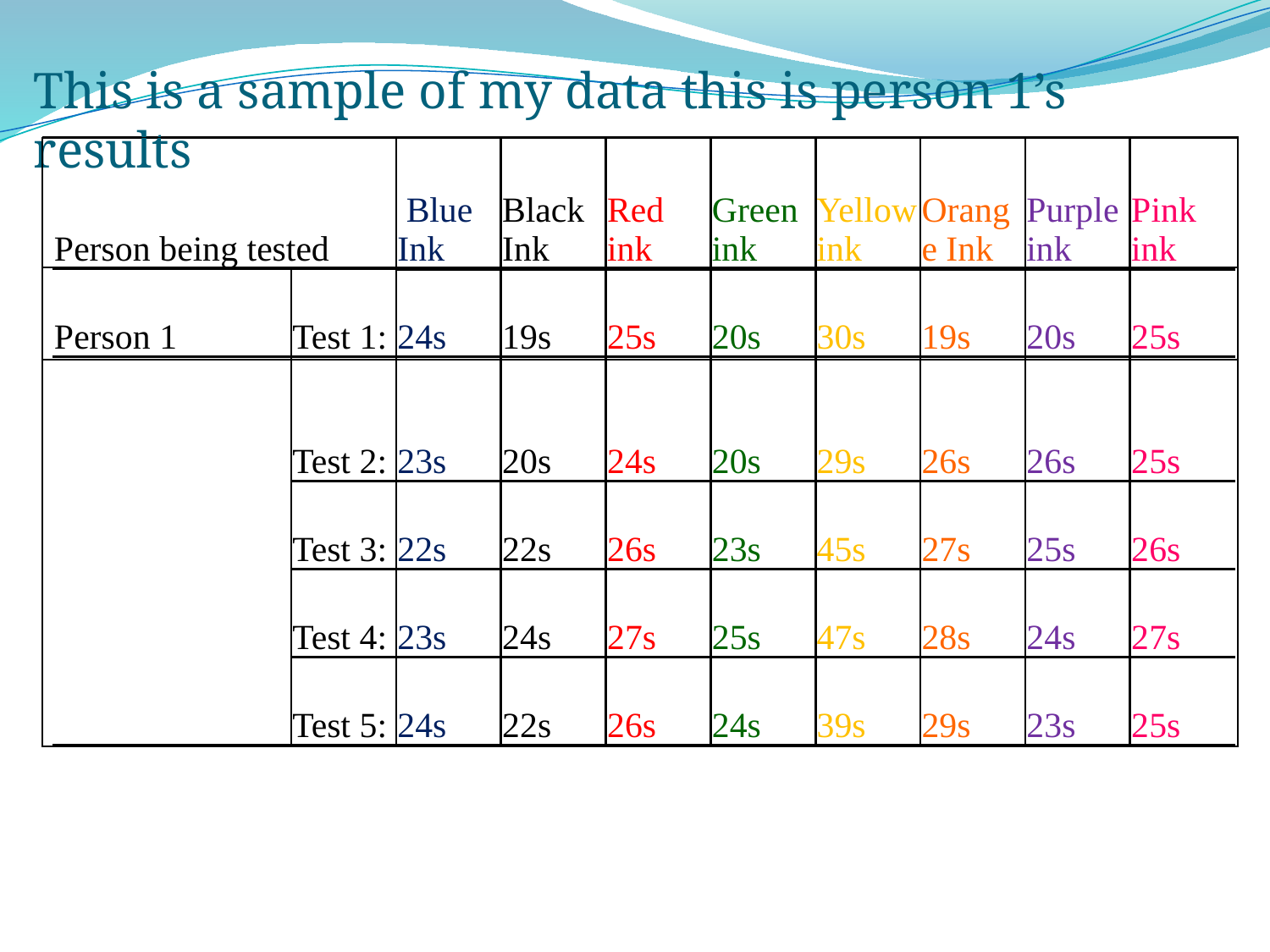

This is a sample of my data this is person 1’s results
|  |
| --- |
|  |
| --- |
|  |
| --- |
|  |
|  |
| Person being tested |  |  | Blue Ink | Black Ink | Red ink | Green ink | Yellow ink | Orange Ink | Purple ink | Pink ink |
| --- | --- | --- | --- | --- | --- | --- | --- | --- | --- | --- |
| Person 1 |  | Test 1: | 24s | 19s | 25s | 20s | 30s | 19s | 20s | 25s |
|  |  | Test 2: | 23s | 20s | 24s | 20s | 29s | 26s | 26s | 25s |
|  |  | Test 3: | 22s | 22s | 26s | 23s | 45s | 27s | 25s | 26s |
|  |  | Test 4: | 23s | 24s | 27s | 25s | 47s | 28s | 24s | 27s |
|  |  | Test 5: | 24s | 22s | 26s | 24s | 39s | 29s | 23s | 25s |
|  |  |  |  |  |  |  |  |  |  |  |
|  |  |  |  |  |  |  |  |  |  |  |
|  |  |  |  |  |  |  |  |  |  |  |
|  |  |  |  |  |  |  |  |  |  |  |
|  |  |  |  |  |  |  |  |  |  |  |
|  |
| --- |